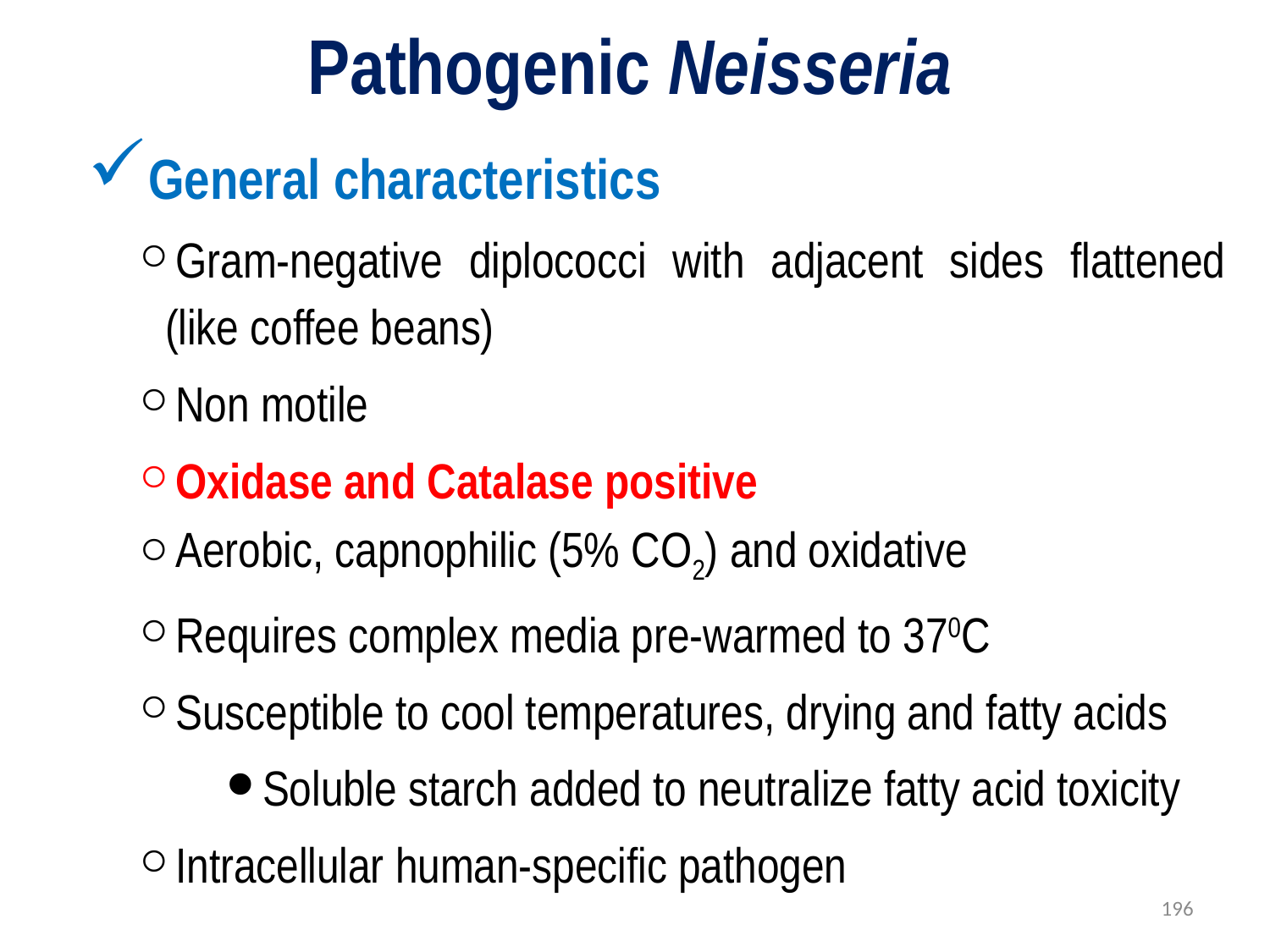

# Pathogenic Neisseria
General characteristics
Gram-negative diplococci with adjacent sides flattened (like coffee beans)
Non motile
Oxidase and Catalase positive
Aerobic, capnophilic (5% CO2) and oxidative
Requires complex media pre-warmed to 370C
Susceptible to cool temperatures, drying and fatty acids
Soluble starch added to neutralize fatty acid toxicity
Intracellular human-specific pathogen

196